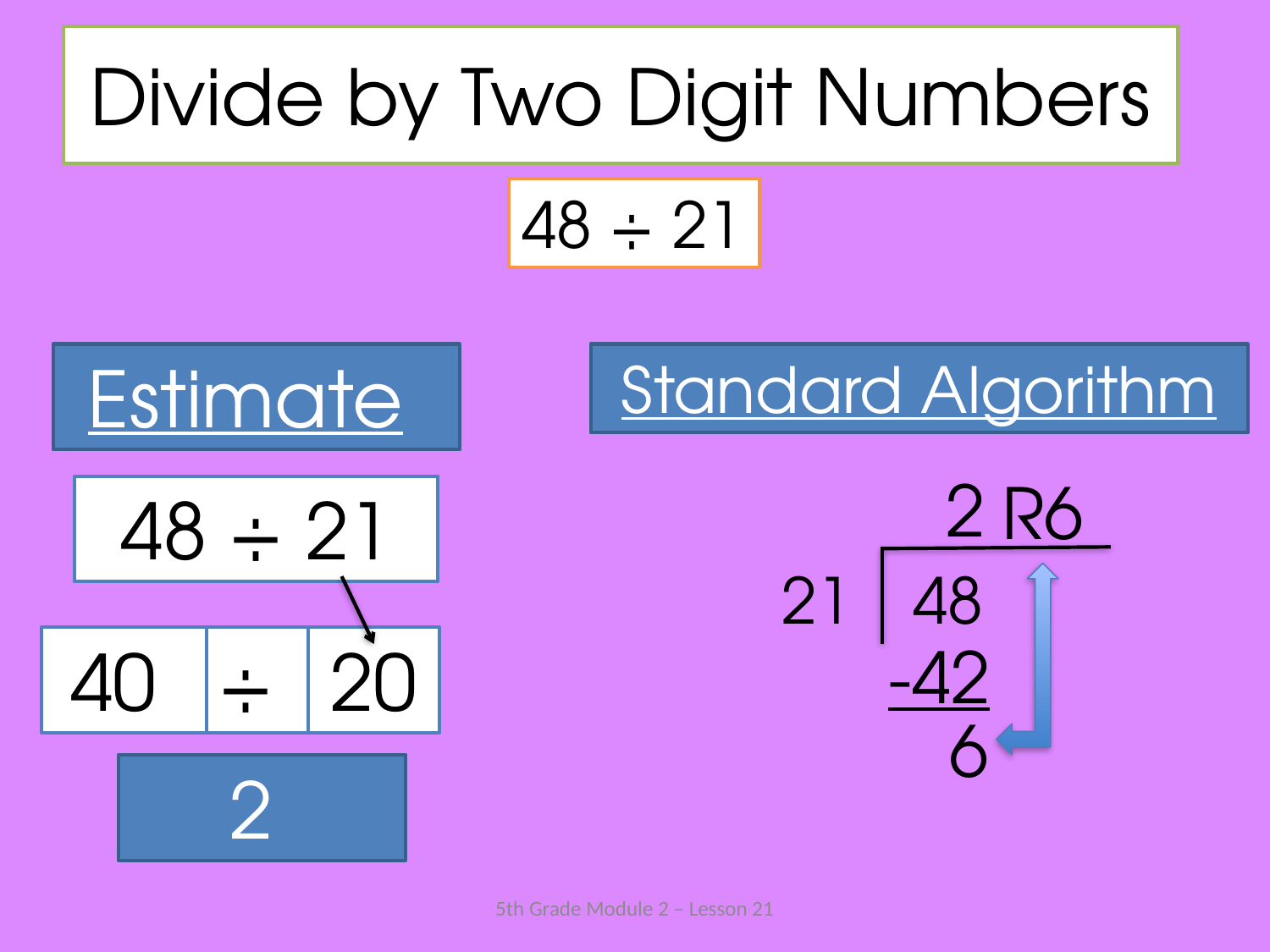

# Divide by Two Digit Numbers
48 ÷ 21
Estimate
Standard Algorithm
2
 R6
48 ÷ 21
48
21

20
÷
40
-42
   6
2
5th Grade Module 2 – Lesson 21